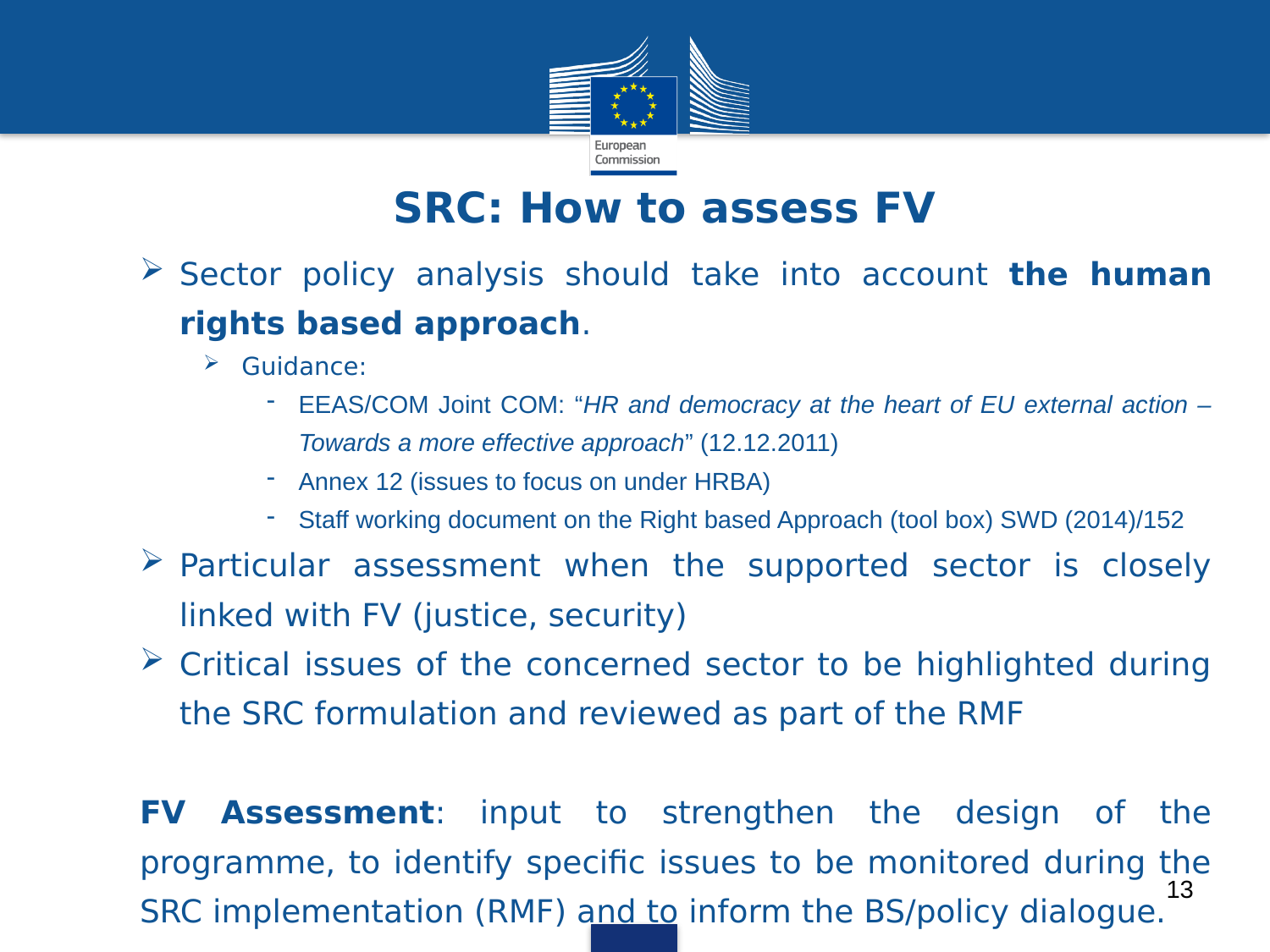

# SRC: How to assess FV
Sector policy analysis should take into account the human rights based approach.
 Guidance:
EEAS/COM Joint COM: “HR and democracy at the heart of EU external action – Towards a more effective approach” (12.12.2011)
Annex 12 (issues to focus on under HRBA)
Staff working document on the Right based Approach (tool box) SWD (2014)/152
Particular assessment when the supported sector is closely linked with FV (justice, security)
Critical issues of the concerned sector to be highlighted during the SRC formulation and reviewed as part of the RMF

FV Assessment: input to strengthen the design of the programme, to identify specific issues to be monitored during the SRC implementation (RMF) and to inform the BS/policy dialogue.
13